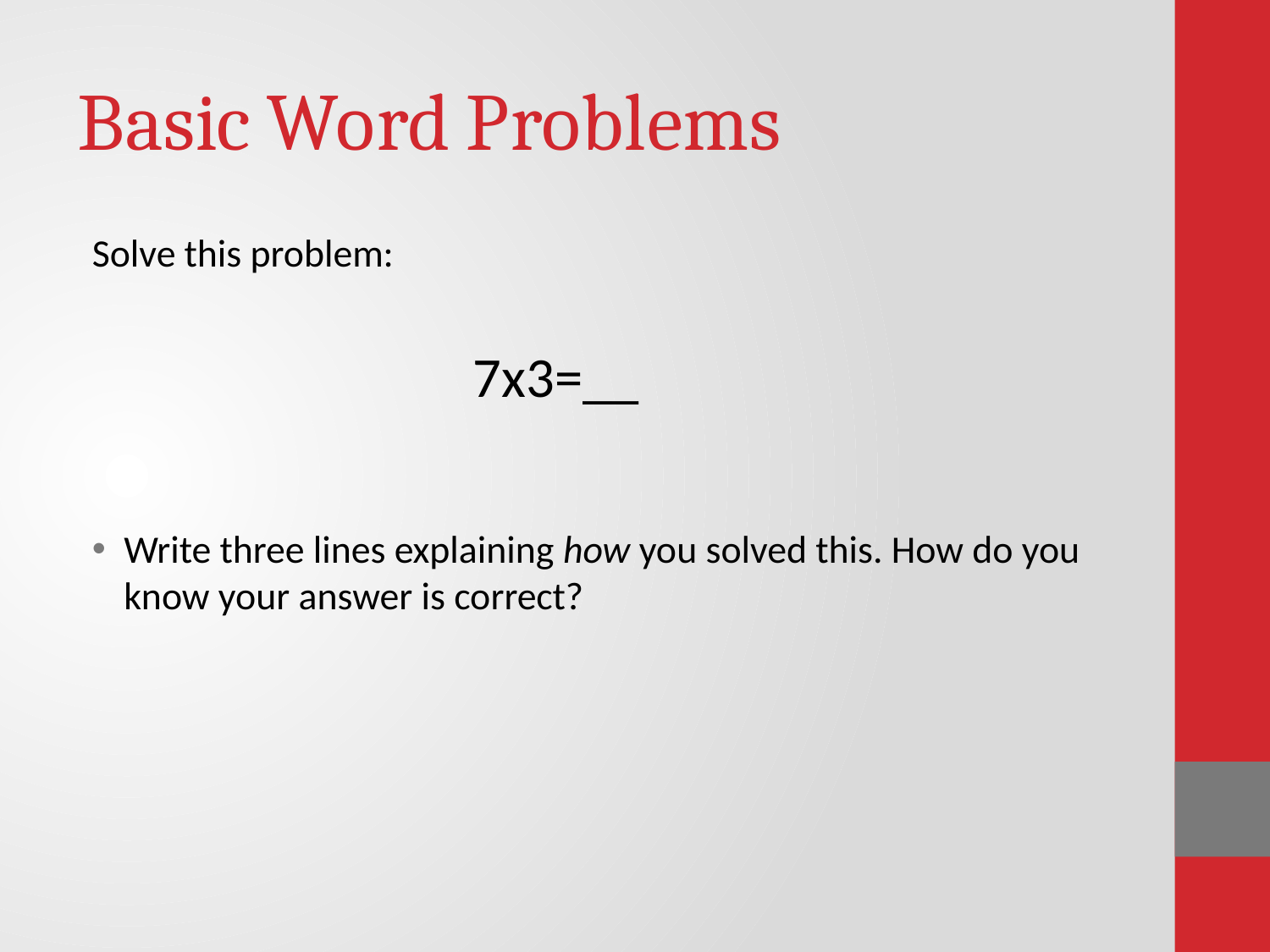

# Basic Word Problems
Solve this problem:

			7x3=__

Write three lines explaining how you solved this. How do you know your answer is correct?